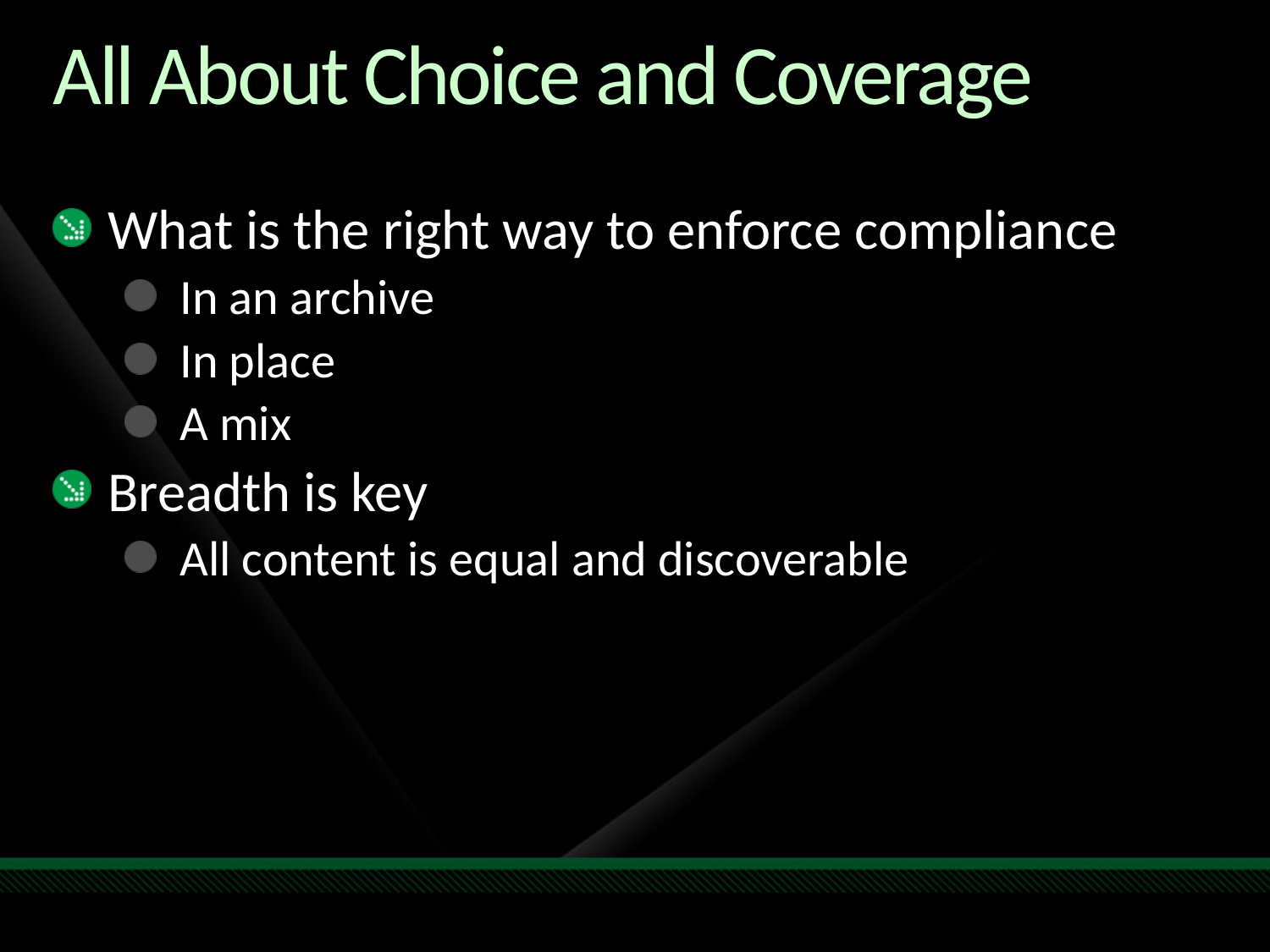

# All About Choice and Coverage
What is the right way to enforce compliance
In an archive
In place
A mix
Breadth is key
All content is equal and discoverable